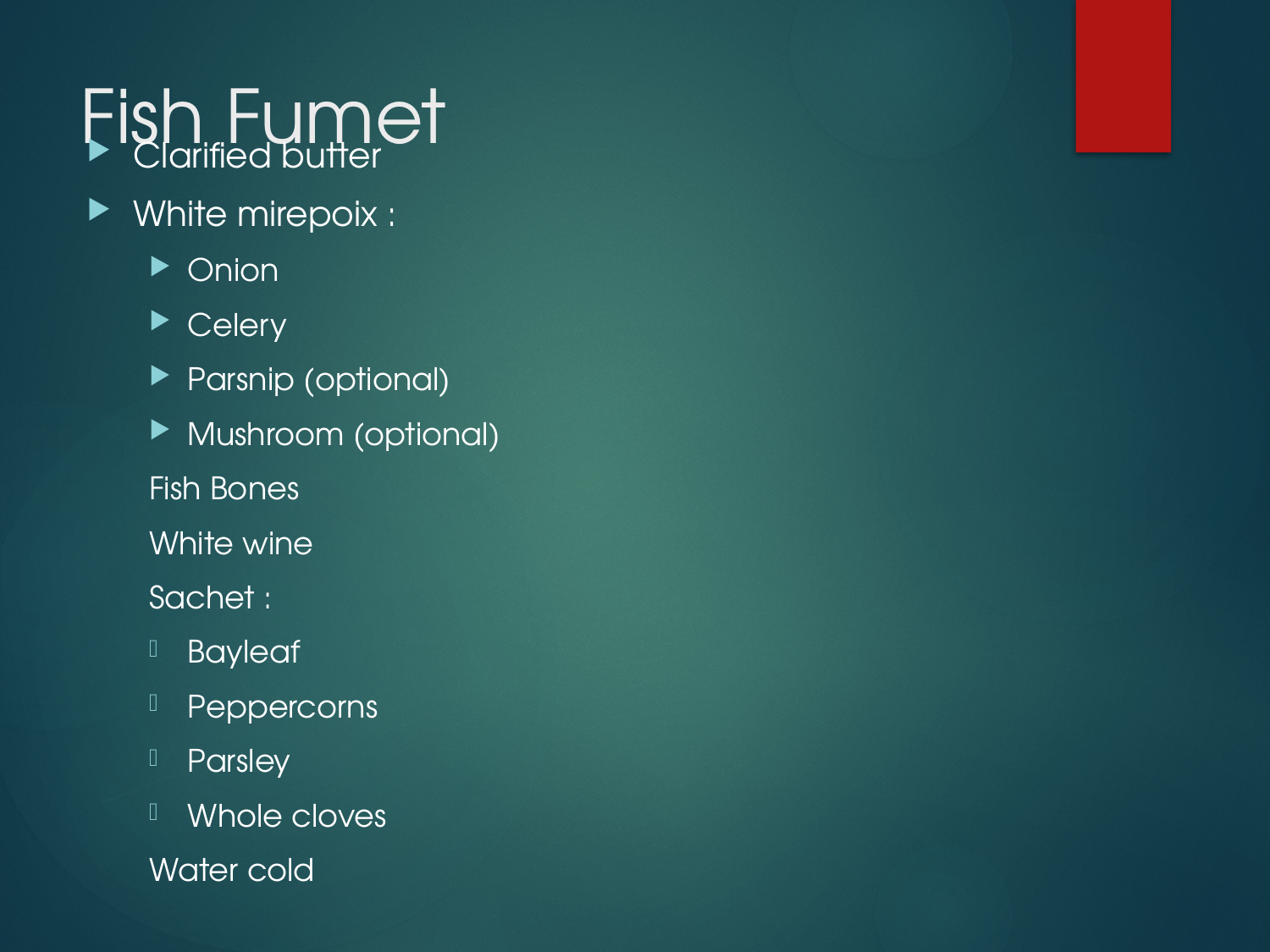

# Fish Fumet
Clarified butter
White mirepoix :
Onion
Celery
Parsnip (optional)
Mushroom (optional)
Fish Bones
White wine
Sachet :
Bayleaf
Peppercorns
Parsley
Whole cloves
Water cold